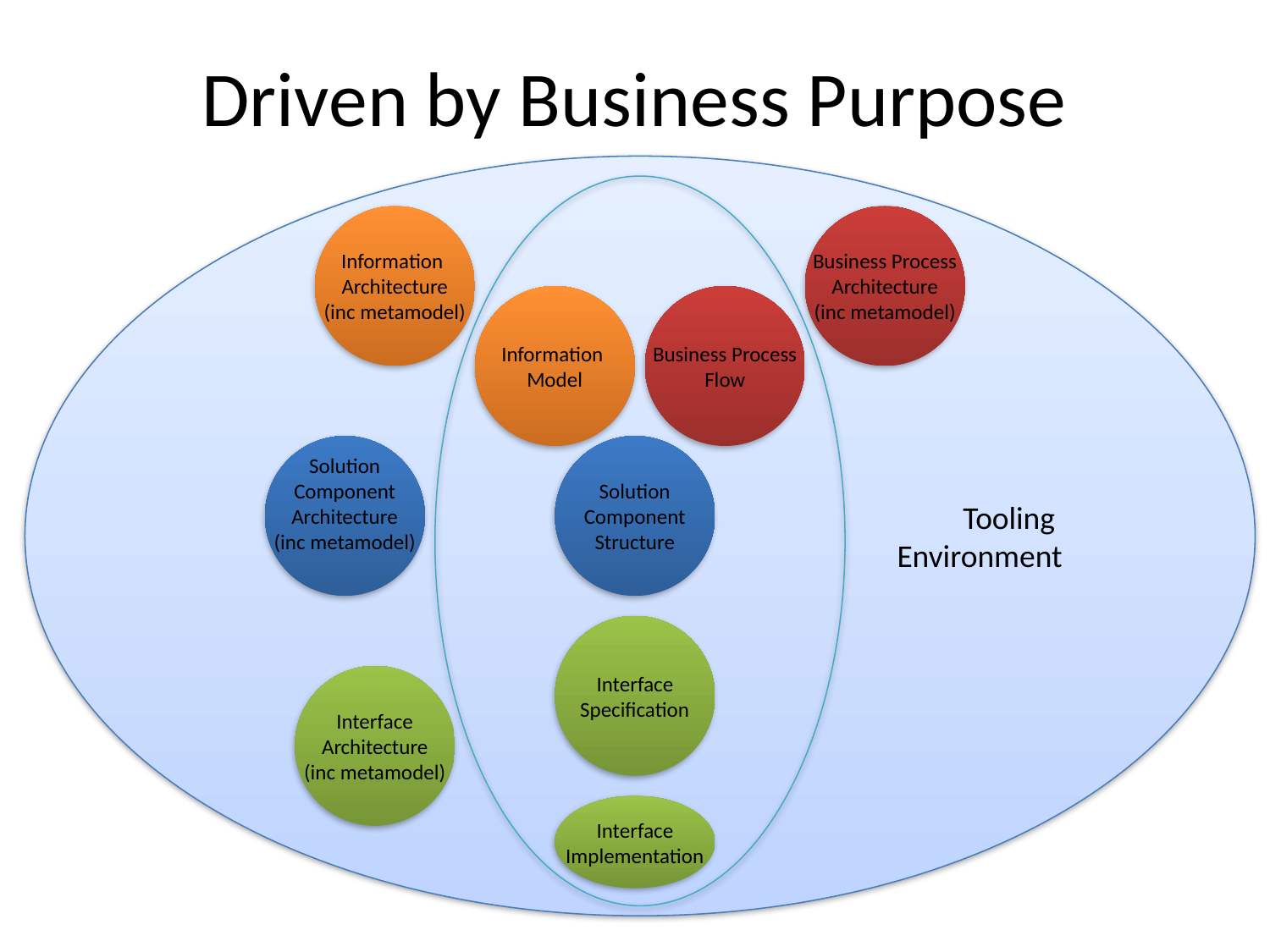

# Driven by Business Purpose
Tooling
Environment

Information
Architecture
(inc metamodel)
Business Process
Architecture
(inc metamodel)
Information
Model
Business Process
Flow
Solution
Component
Architecture
(inc metamodel)

Solution
Component
Structure
Interface
Specification
Interface
Architecture
(inc metamodel)
Interface
Implementation